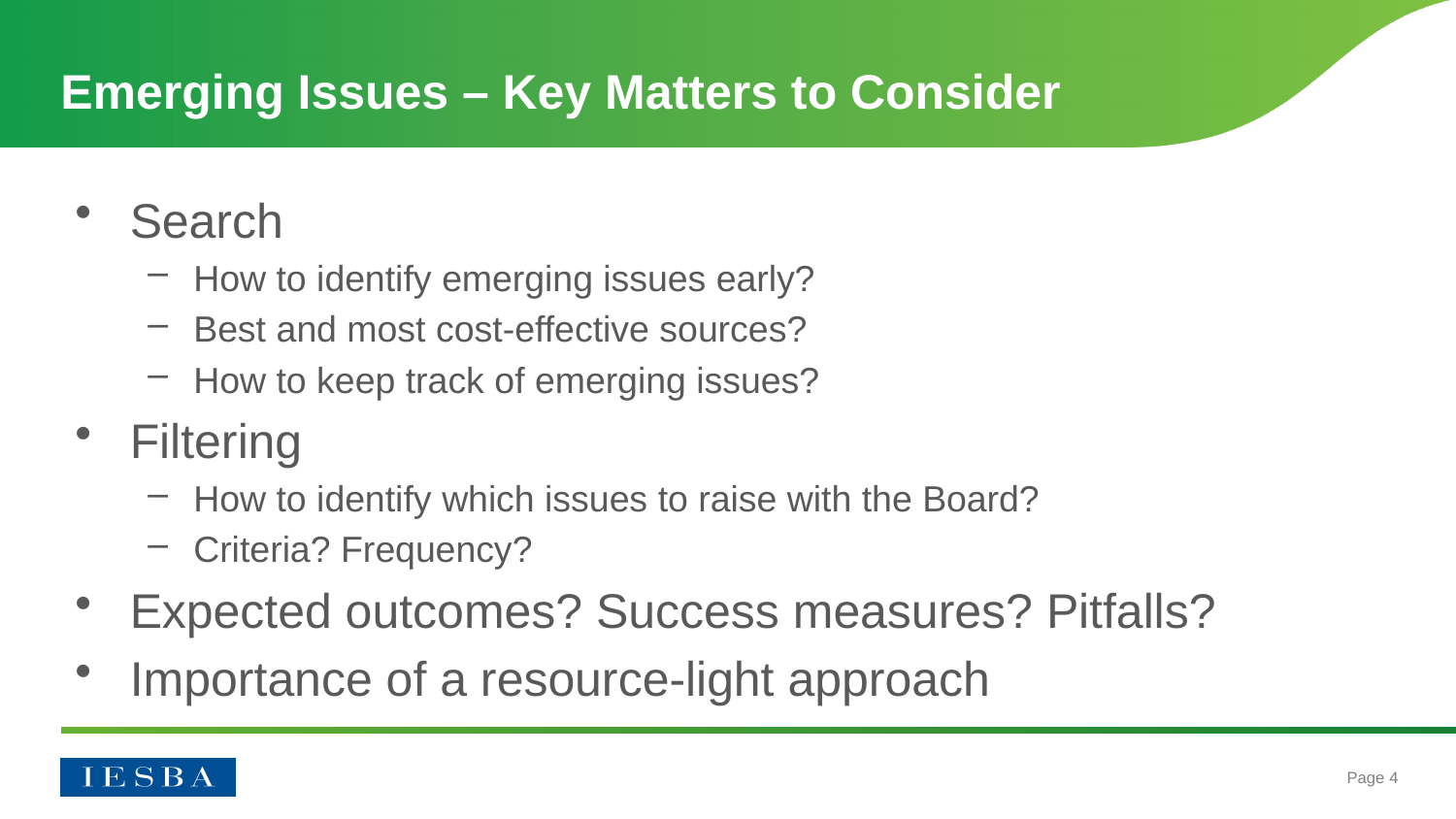

# Emerging Issues – Key Matters to Consider
Search
How to identify emerging issues early?
Best and most cost-effective sources?
How to keep track of emerging issues?
Filtering
How to identify which issues to raise with the Board?
Criteria? Frequency?
Expected outcomes? Success measures? Pitfalls?
Importance of a resource-light approach